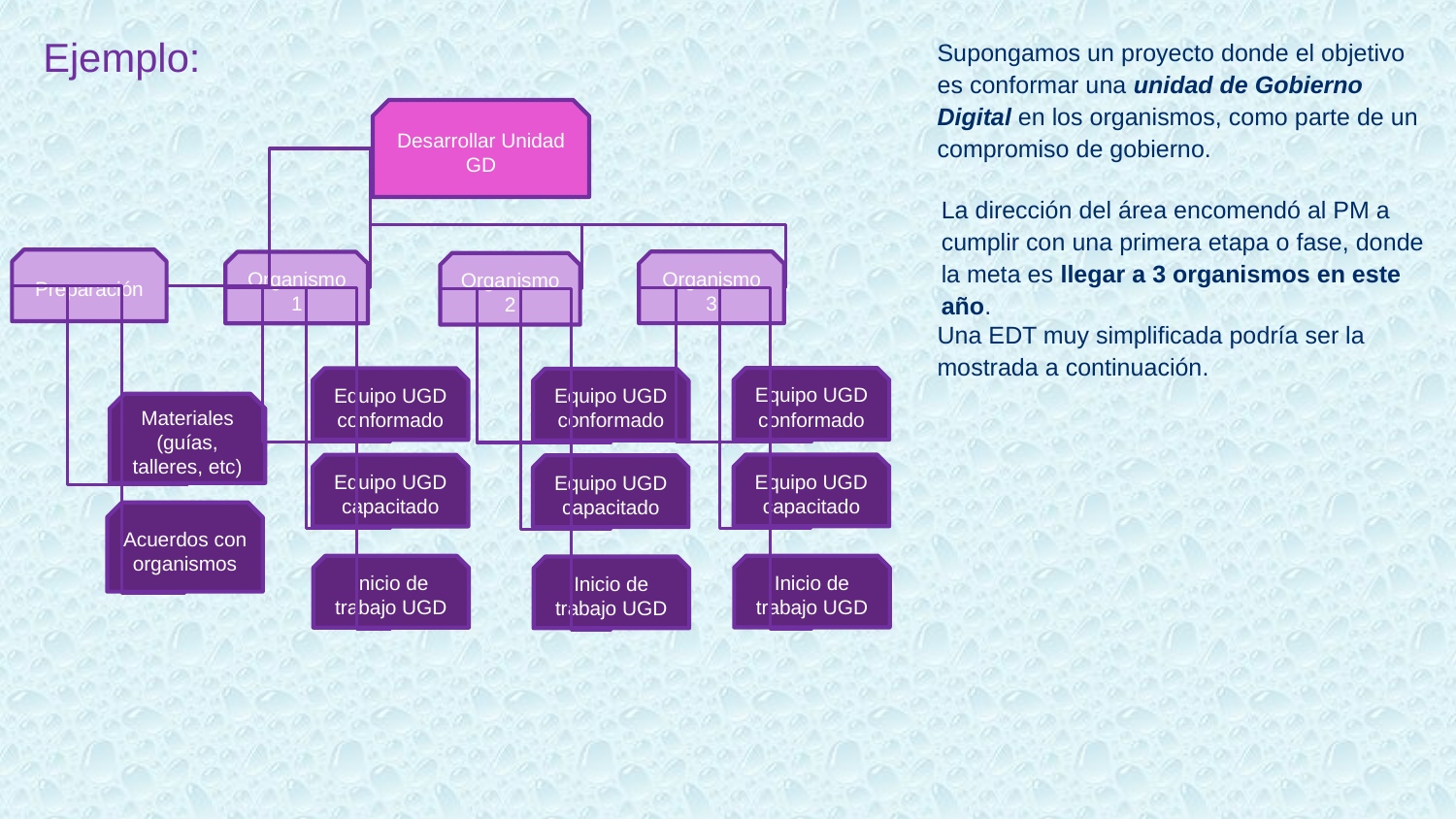

# Ejemplo:
Supongamos un proyecto donde el objetivo es conformar una unidad de Gobierno Digital en los organismos, como parte de un compromiso de gobierno.
Desarrollar Unidad GD
Preparación
Organismo 3
Organismo 1
Organismo 2
Equipo UGD conformado
Equipo UGD conformado
Equipo UGD conformado
Materiales (guías, talleres, etc)
Equipo UGD capacitado
Equipo UGD capacitado
Equipo UGD capacitado
Acuerdos con organismos
Inicio de trabajo UGD
Inicio de trabajo UGD
Inicio de trabajo UGD
La dirección del área encomendó al PM a cumplir con una primera etapa o fase, donde la meta es llegar a 3 organismos en este año.
Una EDT muy simplificada podría ser la mostrada a continuación.